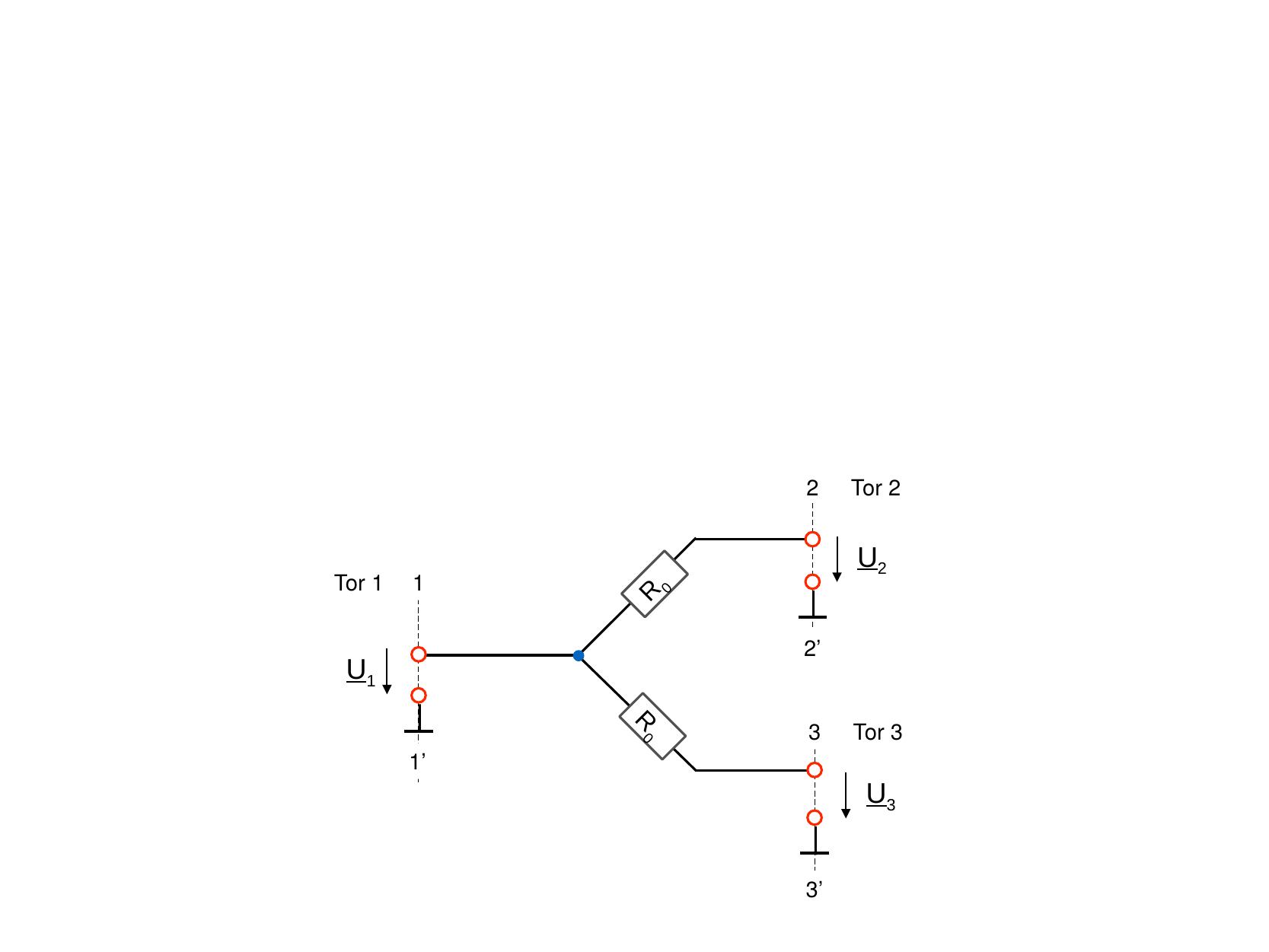

2
Tor 2

U2

R0

Tor 1
1

2’
U1

R0

3
Tor 3

1’

U3

3’